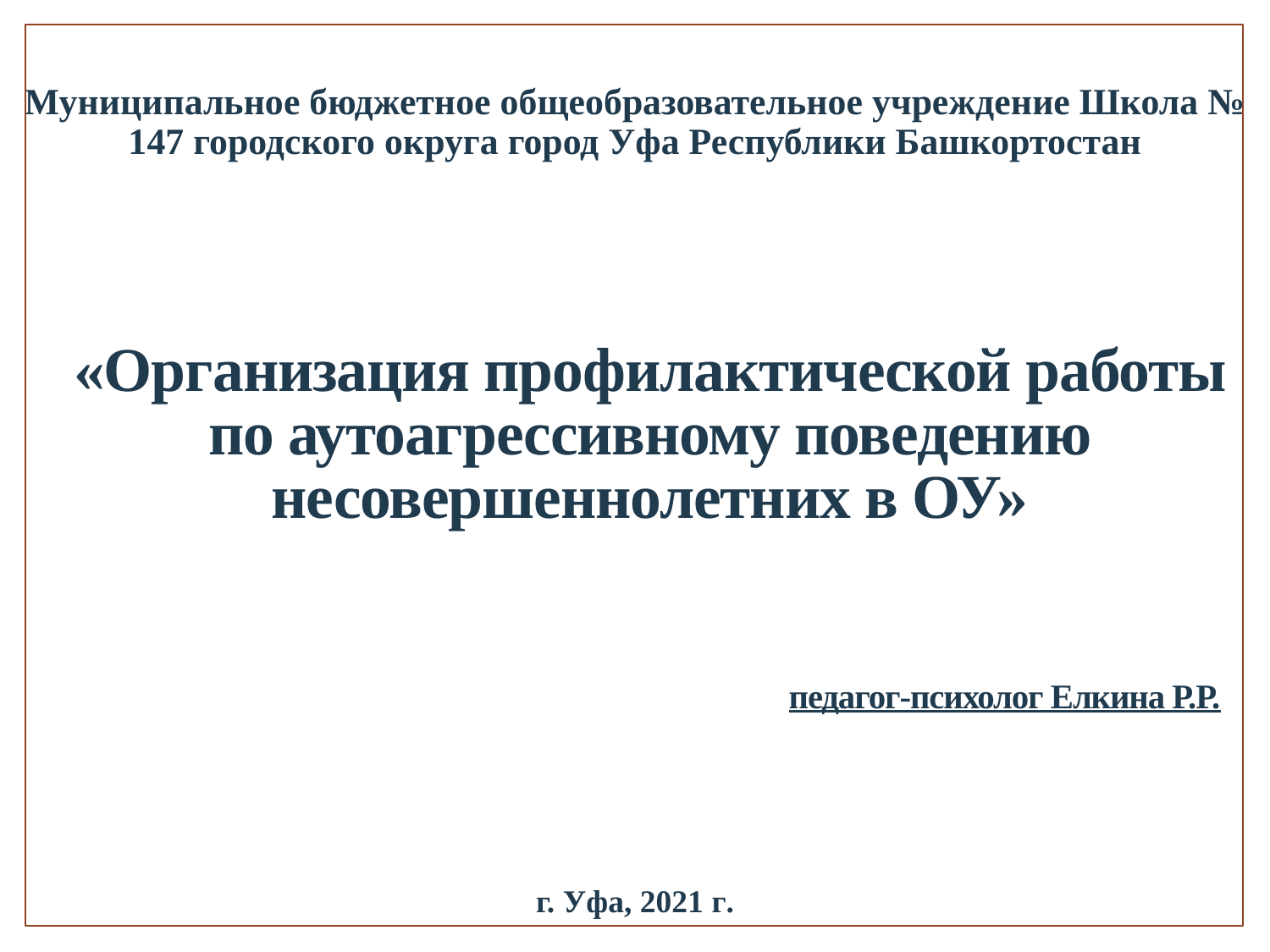

Муниципальное бюджетное общеобразовательное учреждение Школа № 147 городского округа город Уфа Республики Башкортостан

# «Организация профилактической работы по аутоагрессивному поведению несовершеннолетних в ОУ» педагог-психолог Елкина Р.Р.
г. Уфа, 2021 г.